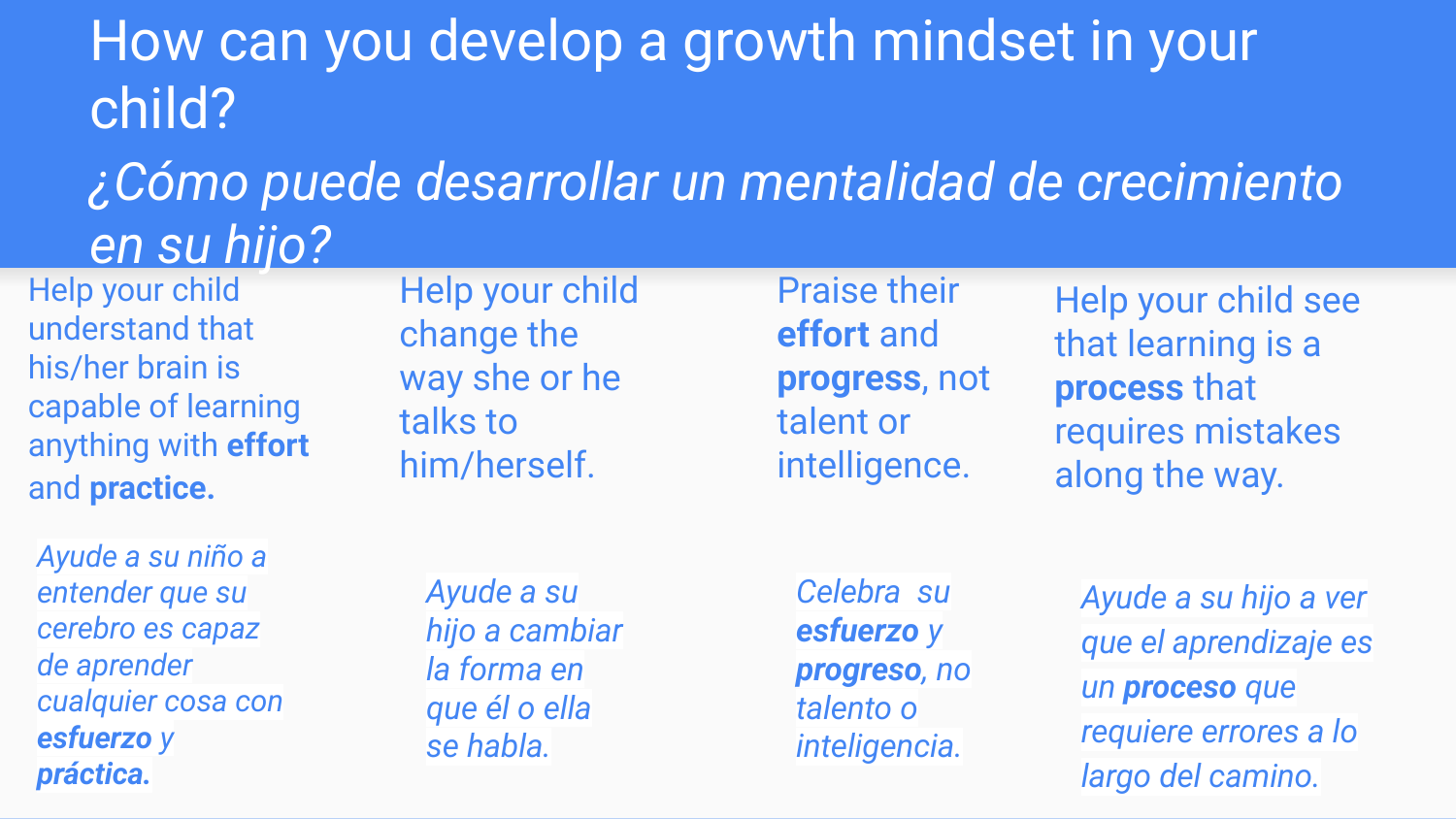

# How can you develop a growth mindset in your child?
¿Cómo puede desarrollar un mentalidad de crecimiento en su hijo?
Praise their effort and progress, not talent or intelligence.
Help your child change the way she or he talks to him/herself.
Help your child see that learning is a process that requires mistakes along the way.
Help your child understand that his/her brain is capable of learning anything with effort and practice.
Ayude a su niño a entender que su cerebro es capaz de aprender cualquier cosa con esfuerzo y práctica.

Ayude a su hijo a cambiar la forma en que él o ella se habla.

Celebra  su esfuerzo y progreso, no talento o inteligencia.

Ayude a su hijo a ver que el aprendizaje es un proceso que requiere errores a lo largo del camino.